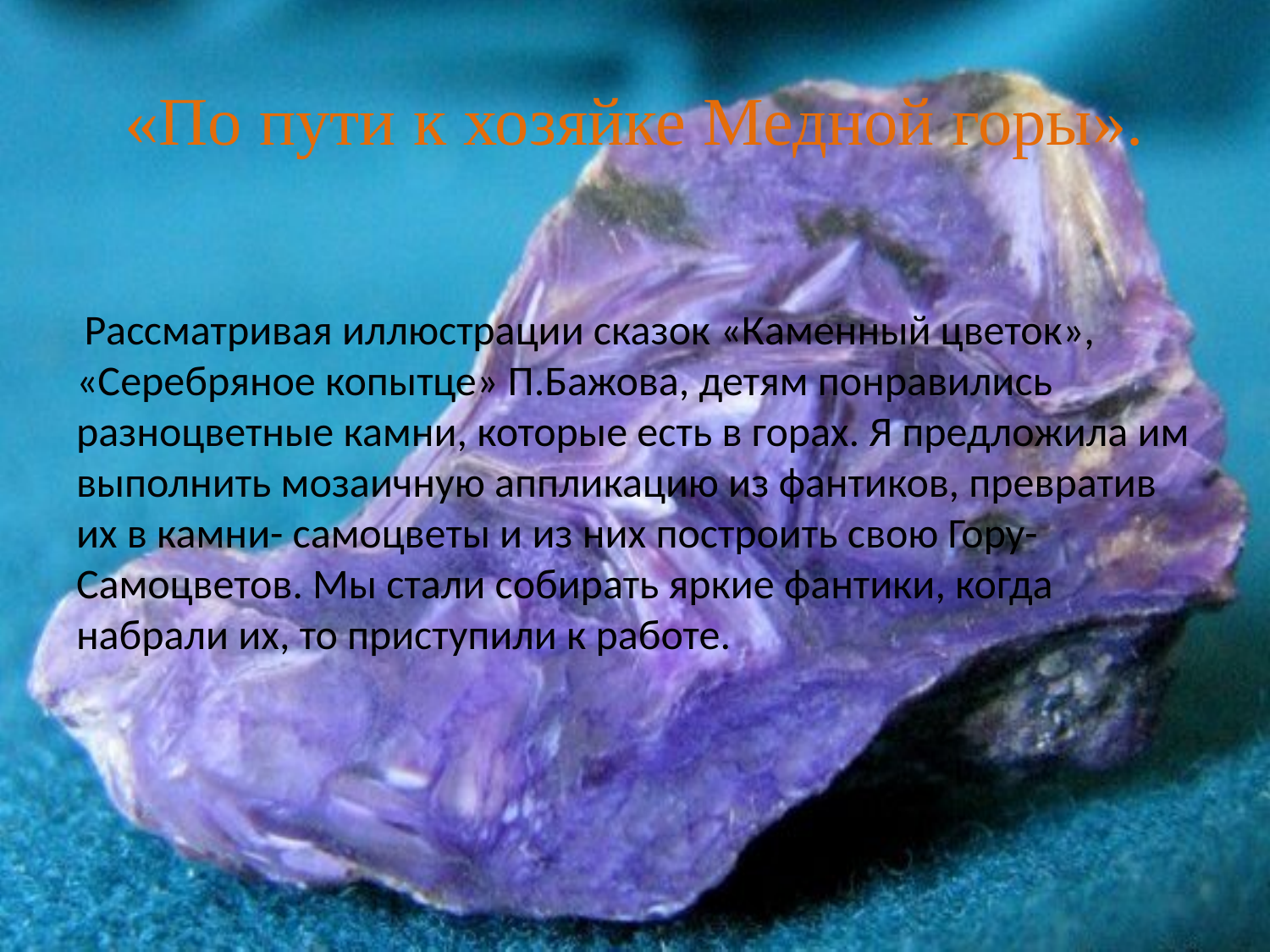

# «По пути к хозяйке Медной горы».
 Рассматривая иллюстрации сказок «Каменный цветок», «Серебряное копытце» П.Бажова, детям понравились разноцветные камни, которые есть в горах. Я предложила им выполнить мозаичную аппликацию из фантиков, превратив их в камни- самоцветы и из них построить свою Гору-Самоцветов. Мы стали собирать яркие фантики, когда набрали их, то приступили к работе.